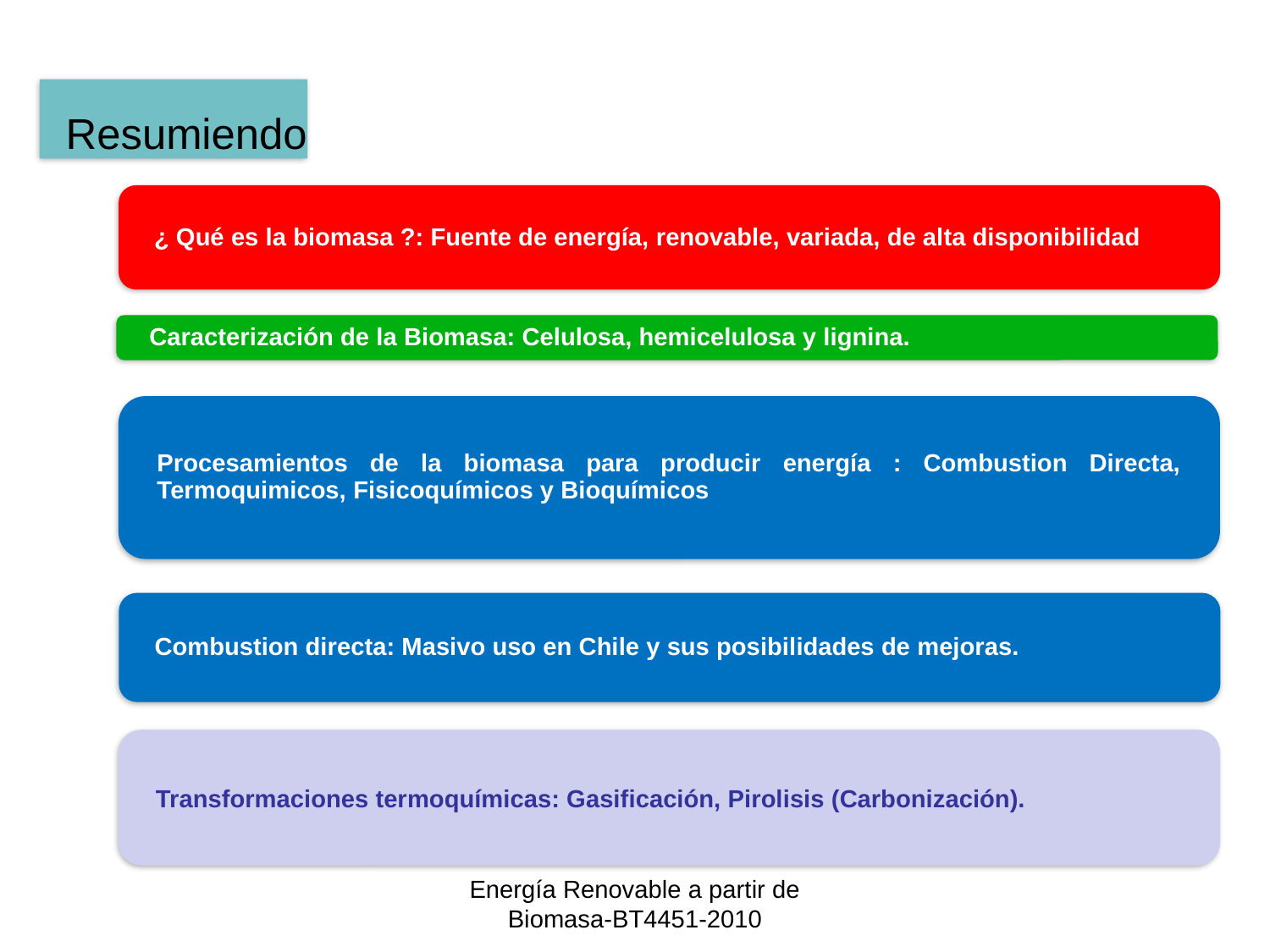

Resumiendo
¿ Qué es la biomasa ?: Fuente de energía, renovable, variada, de alta disponibilidad
Caracterización de la Biomasa: Celulosa, hemicelulosa y lignina.
Procesamientos de la biomasa para producir energía : Combustion Directa, Termoquimicos, Fisicoquímicos y Bioquímicos
Combustion directa: Masivo uso en Chile y sus posibilidades de mejoras.
Transformaciones termoquímicas: Gasificación, Pirolisis (Carbonización).
Energía Renovable a partir de Biomasa-BT4451-2010